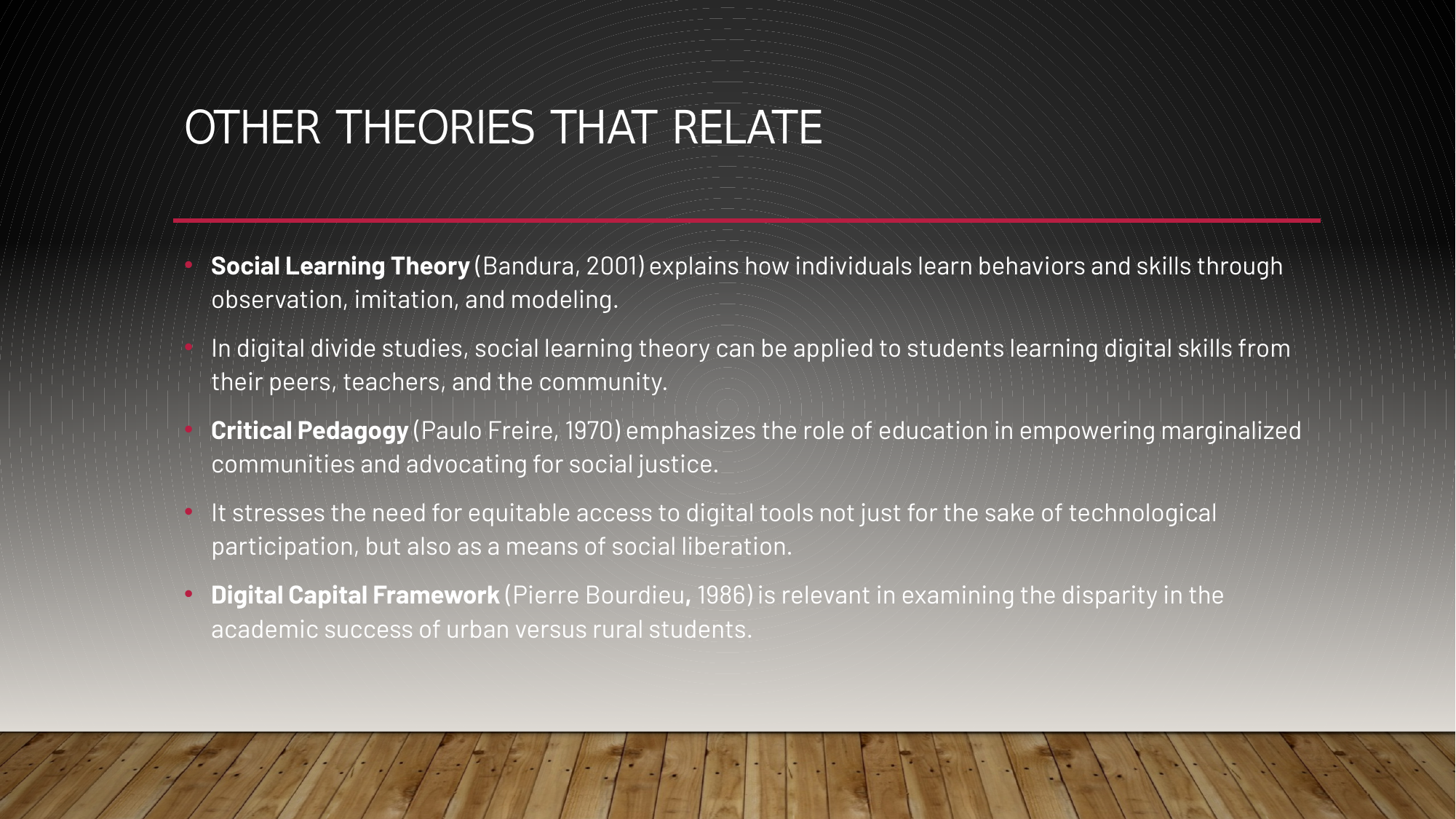

# Other theories that relate
Social Learning Theory (Bandura, 2001) explains how individuals learn behaviors and skills through observation, imitation, and modeling.
In digital divide studies, social learning theory can be applied to students learning digital skills from their peers, teachers, and the community.
Critical Pedagogy (Paulo Freire, 1970) emphasizes the role of education in empowering marginalized communities and advocating for social justice.
It stresses the need for equitable access to digital tools not just for the sake of technological participation, but also as a means of social liberation.
Digital Capital Framework (Pierre Bourdieu, 1986) is relevant in examining the disparity in the academic success of urban versus rural students.